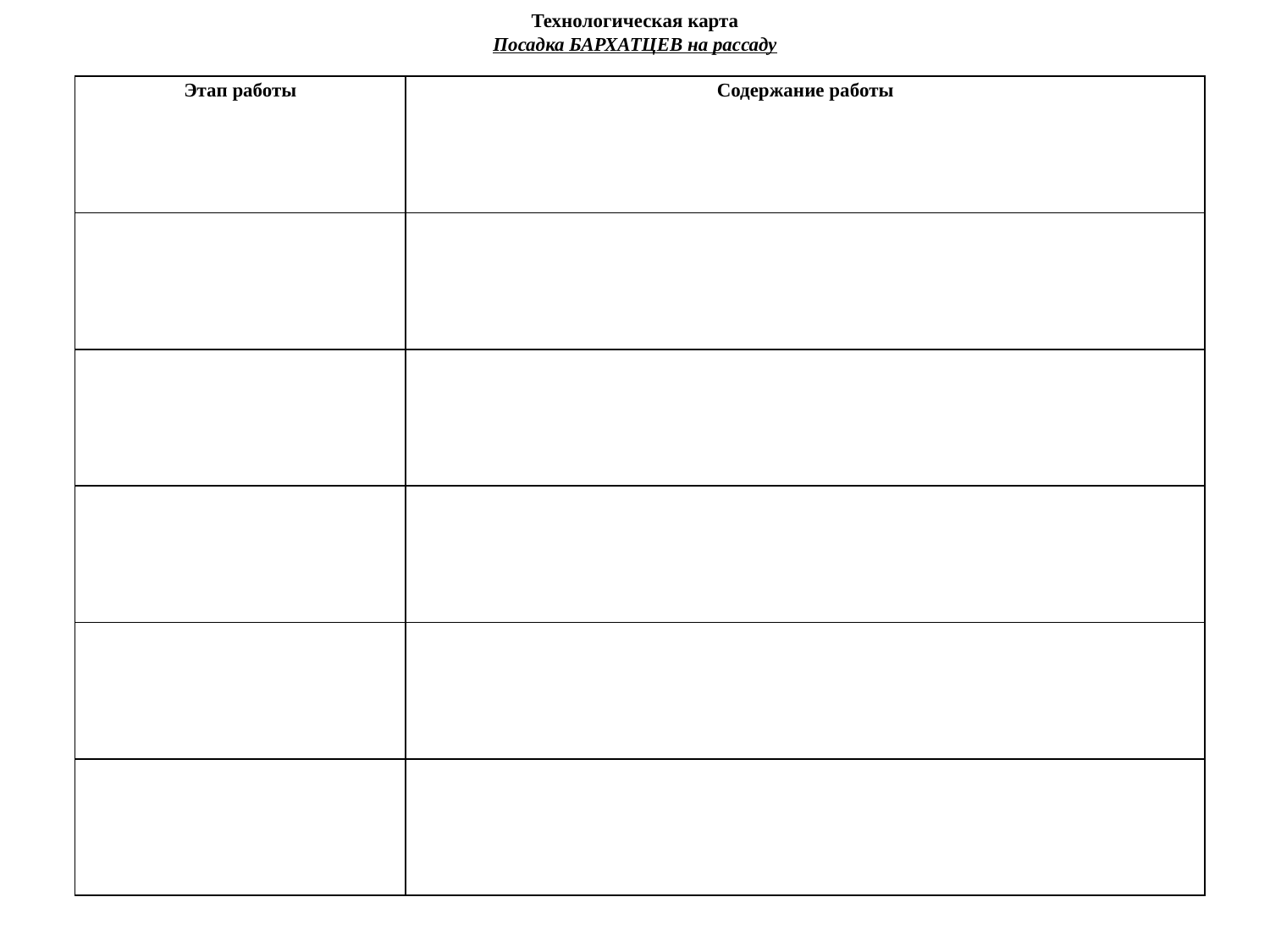

Технологическая карта
Посадка БАРХАТЦЕВ на рассаду
| Этап работы | Содержание работы |
| --- | --- |
|  |  |
|  |  |
|  |  |
|  |  |
|  |  |